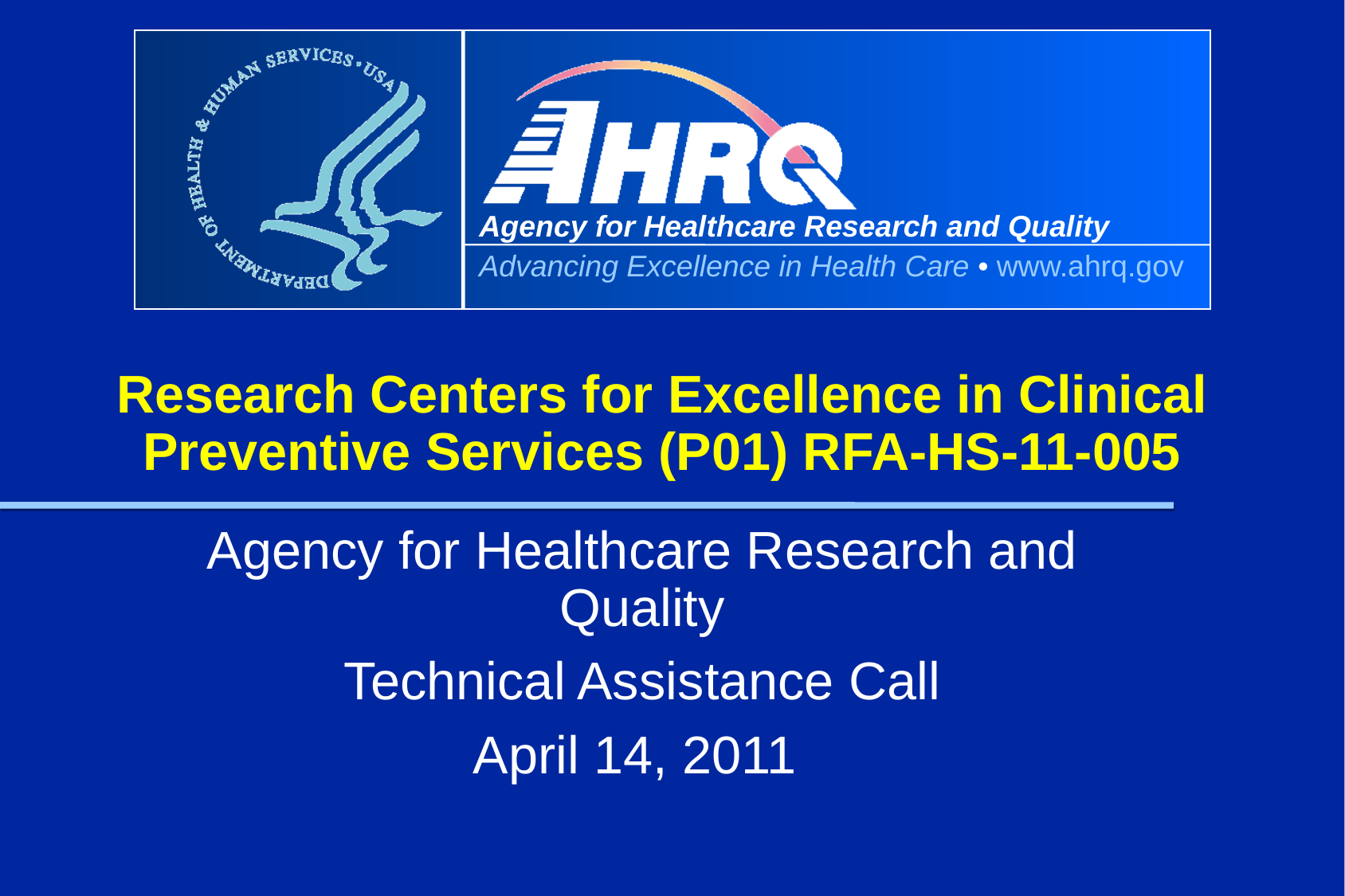

# Research Centers for Excellence in Clinical Preventive Services (P01) RFA-HS-11-005
Agency for Healthcare Research and Quality
Technical Assistance Call
April 14, 2011